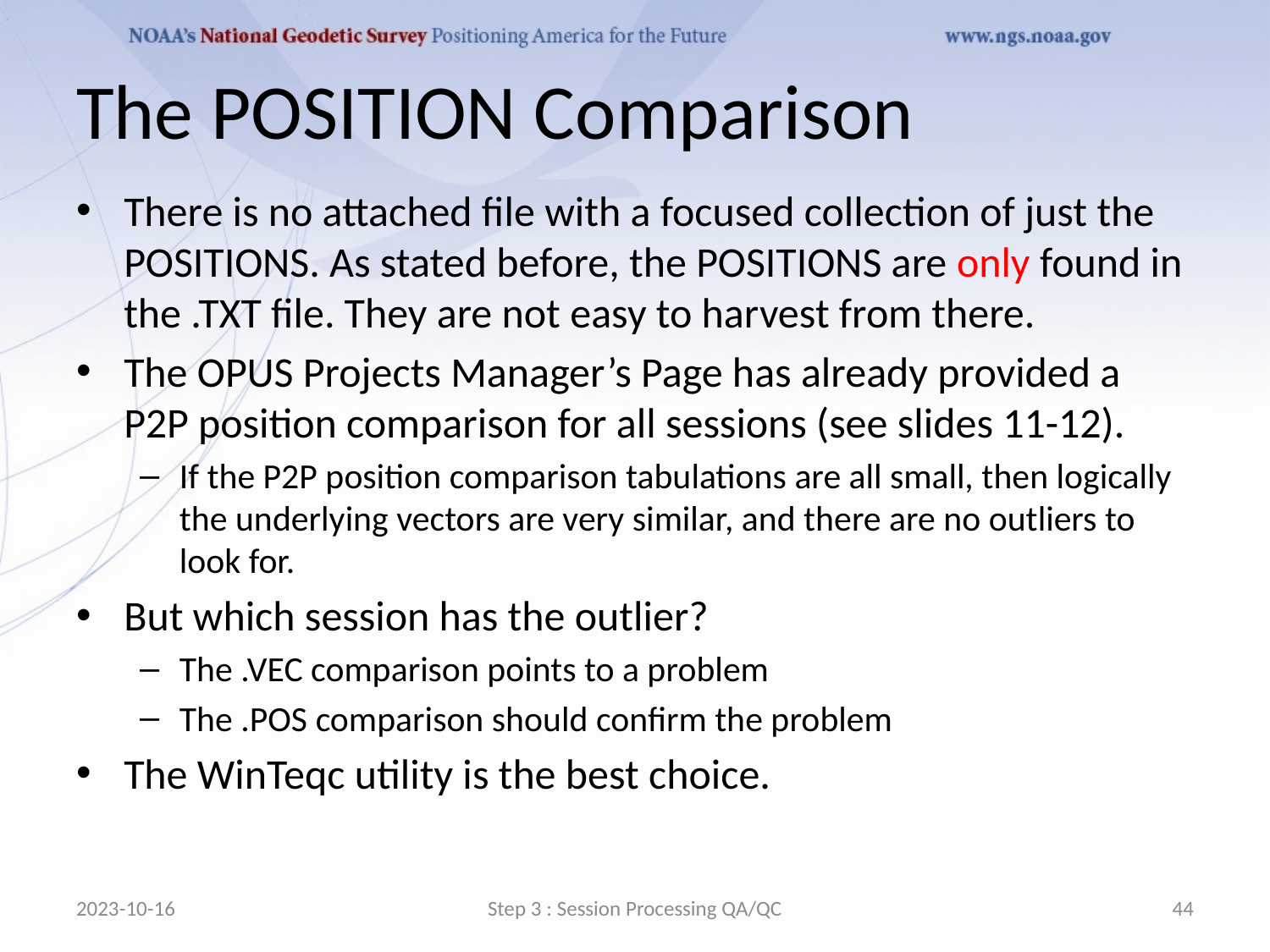

# The POSITION Comparison
There is no attached file with a focused collection of just the POSITIONS. As stated before, the POSITIONS are only found in the .TXT file. They are not easy to harvest from there.
The OPUS Projects Manager’s Page has already provided a P2P position comparison for all sessions (see slides 11-12).
If the P2P position comparison tabulations are all small, then logically the underlying vectors are very similar, and there are no outliers to look for.
But which session has the outlier?
The .VEC comparison points to a problem
The .POS comparison should confirm the problem
The WinTeqc utility is the best choice.
2023-10-16
Step 3 : Session Processing QA/QC
44